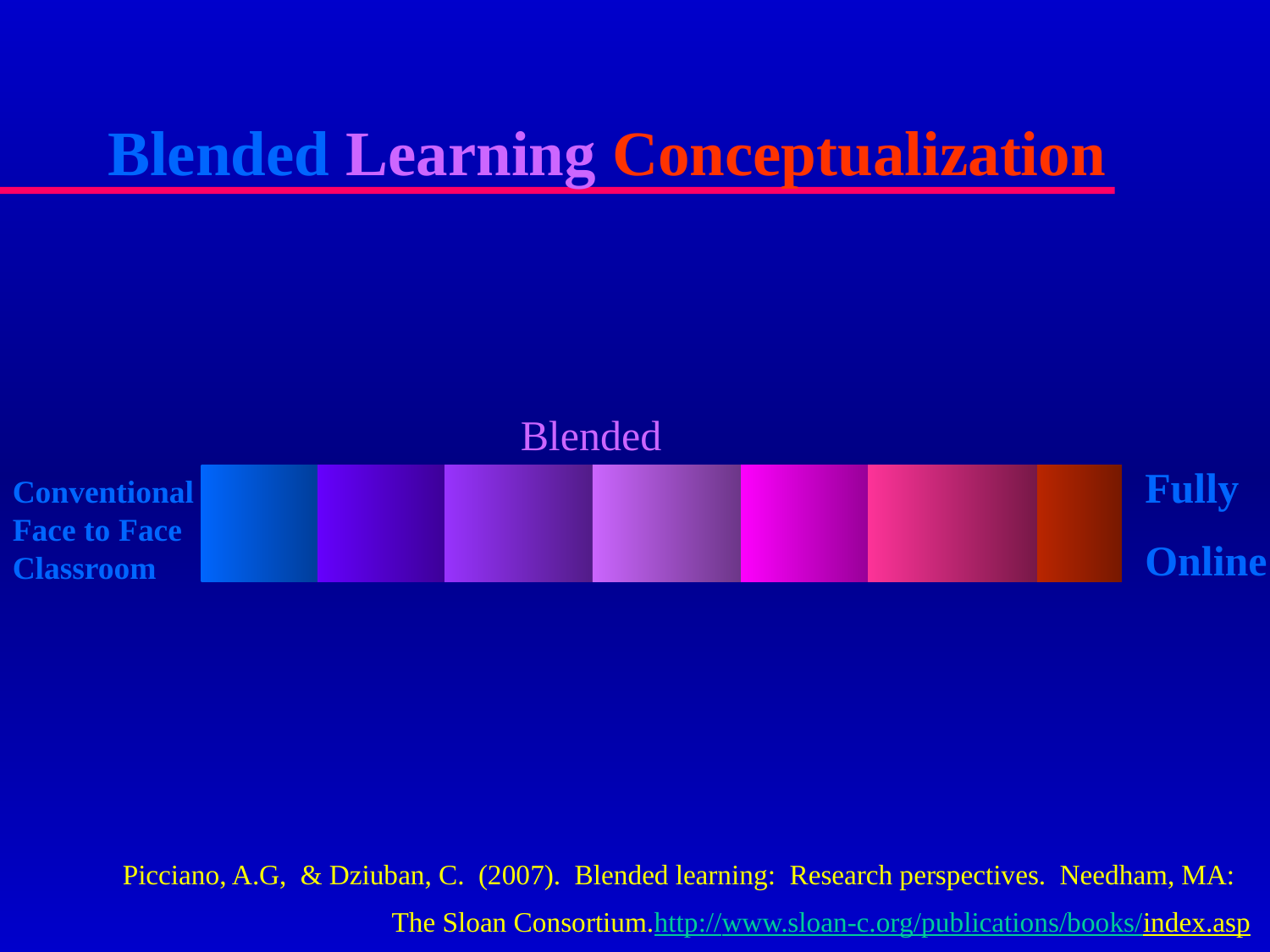

Blended Learning Conceptualization

Blended
Fully
Online
Conventional
Face to Face Classroom

Picciano, A.G,  & Dziuban, C.  (2007).  Blended learning:  Research perspectives.  Needham, MA:
The Sloan Consortium.http://www.sloan-c.org/publications/books/index.asp